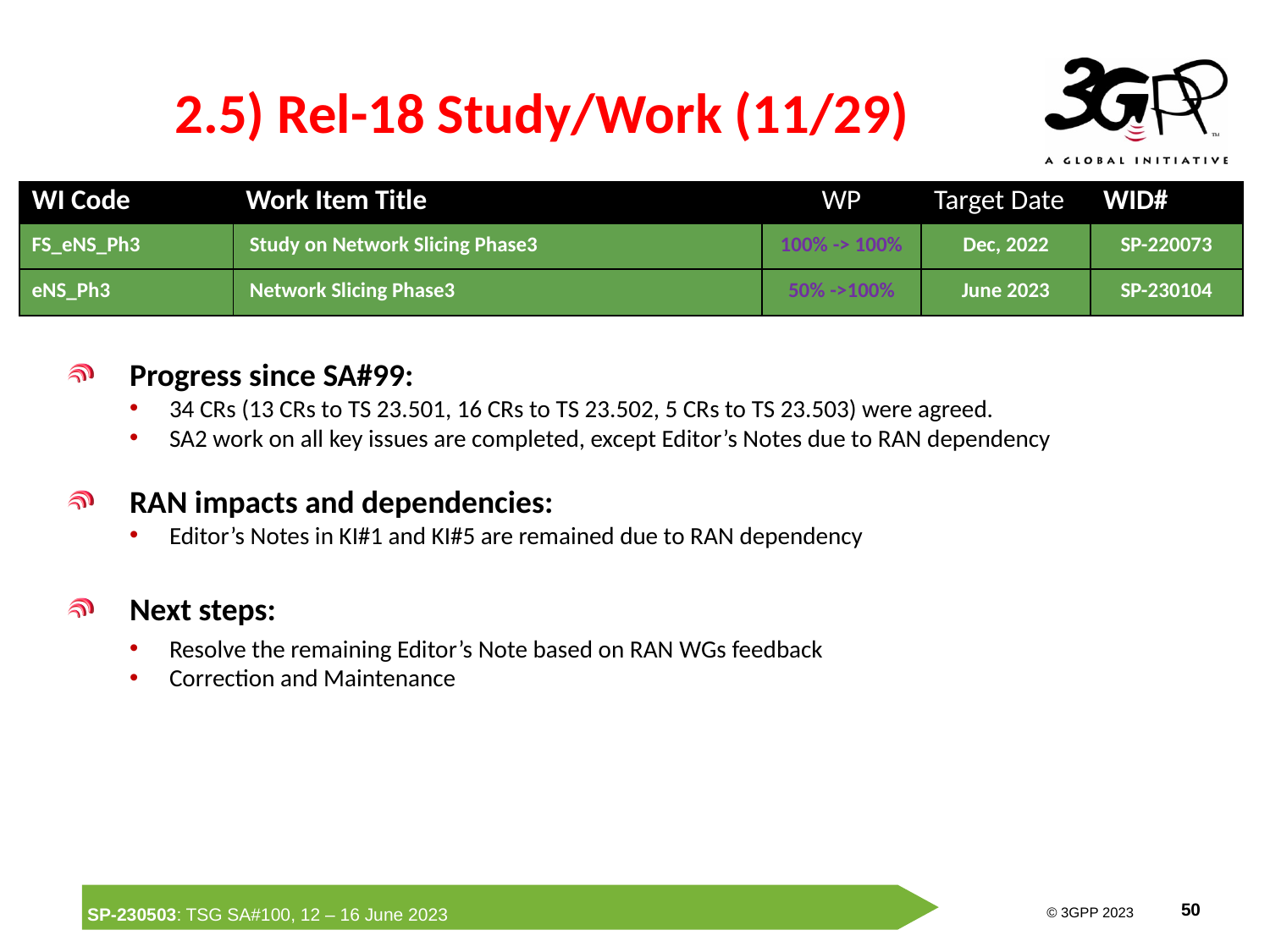

# 2.5) Rel-18 Study/Work (11/29)
| WI Code | Work Item Title | WP | Target Date | WID# |
| --- | --- | --- | --- | --- |
| FS\_eNS\_Ph3 | Study on Network Slicing Phase3 | 100% -> 100% | Dec, 2022 | SP-220073 |
| eNS\_Ph3 | Network Slicing Phase3 | 50% ->100% | June 2023 | SP-230104 |
Progress since SA#99:
34 CRs (13 CRs to TS 23.501, 16 CRs to TS 23.502, 5 CRs to TS 23.503) were agreed.
SA2 work on all key issues are completed, except Editor’s Notes due to RAN dependency

RAN impacts and dependencies:
Editor’s Notes in KI#1 and KI#5 are remained due to RAN dependency

Next steps:
Resolve the remaining Editor’s Note based on RAN WGs feedback
Correction and Maintenance